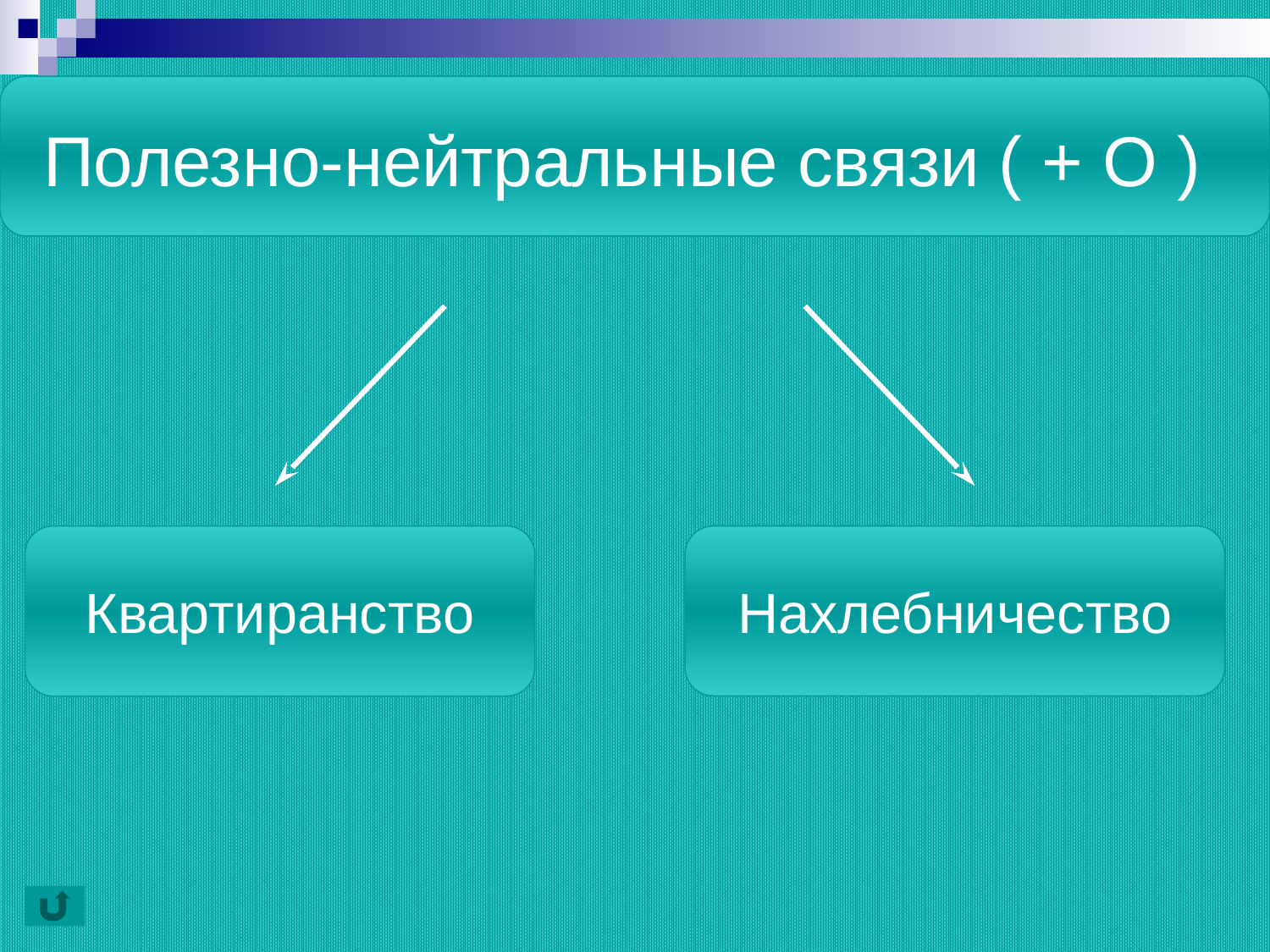

# Полезно-нейтральные связи ( + О )

Квартиранство
Нахлебничество